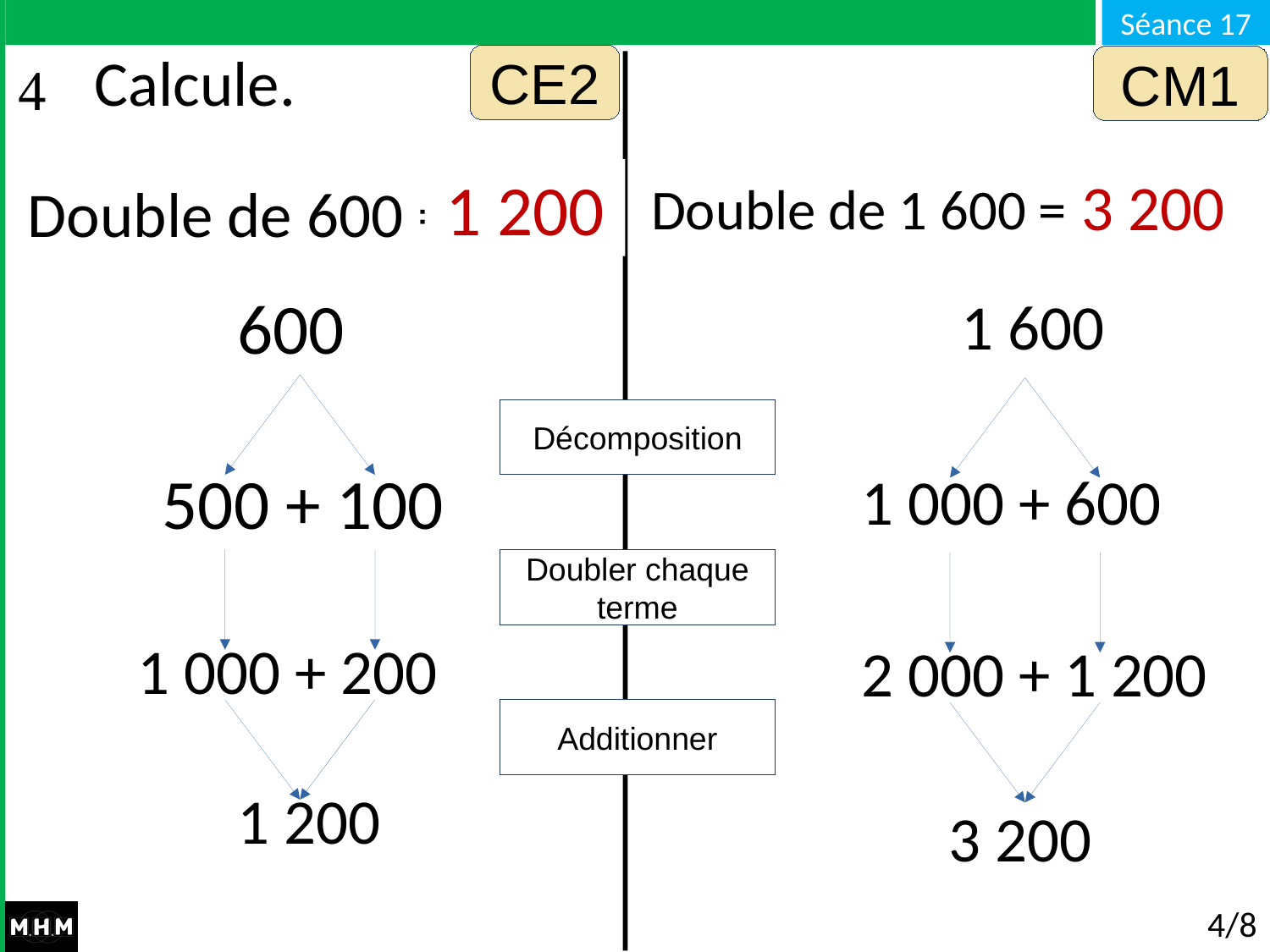

CE2
CM1
# Calcule.

1 200
3 200
Double de 600 = …
Double de 1 600 =
600
1 600

Décomposition
500 + 100
1 000 + 600

Doubler chaque terme

1 000 + 200
2 000 + 1 200

Additionner

1 200
3 200
4/8